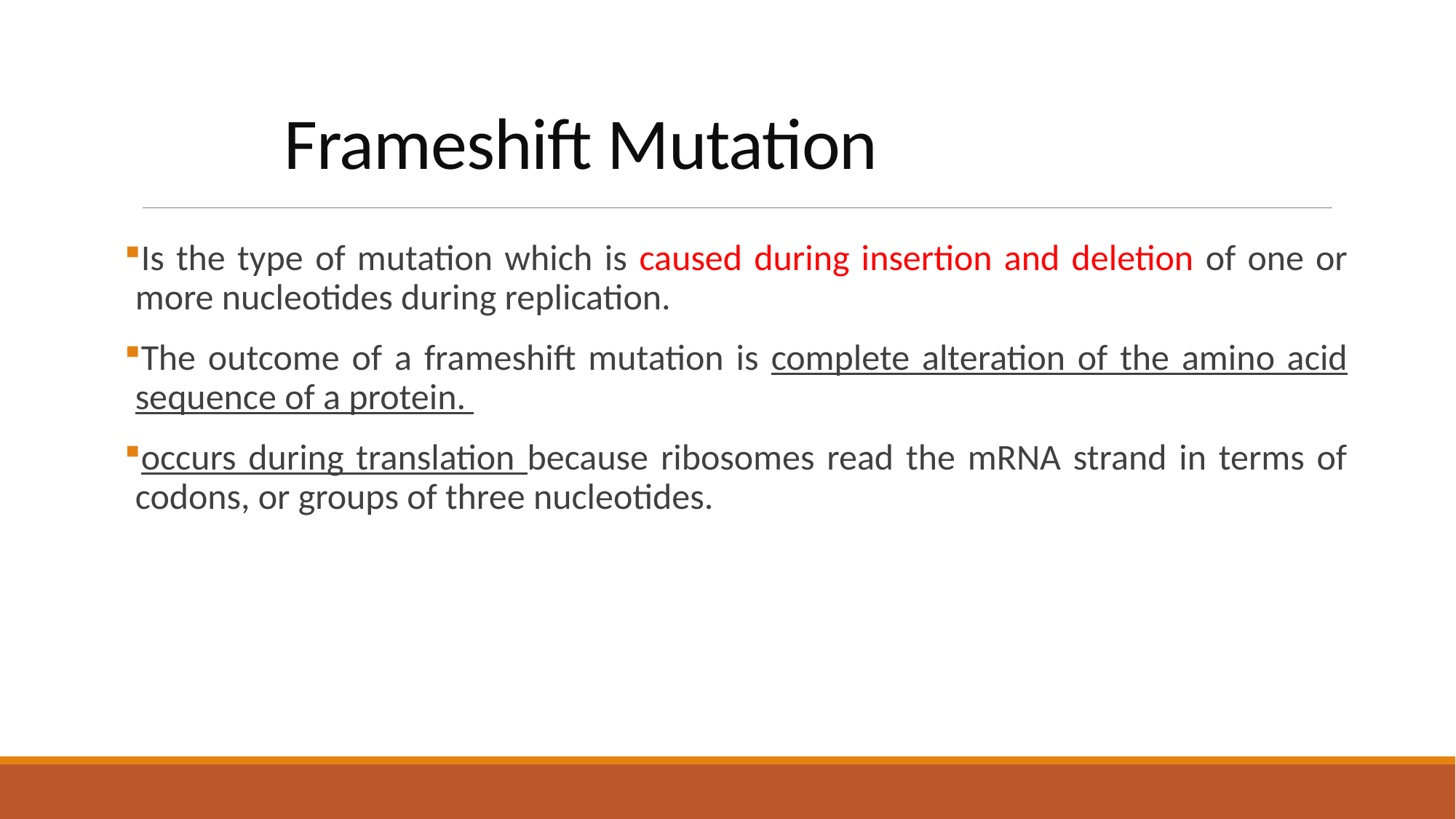

# Frameshift Mutation
Is the type of mutation which is caused during insertion and deletion of one or more nucleotides during replication.
The outcome of a frameshift mutation is complete alteration of the amino acid sequence of a protein.
occurs during translation because ribosomes read the mRNA strand in terms of codons, or groups of three nucleotides.